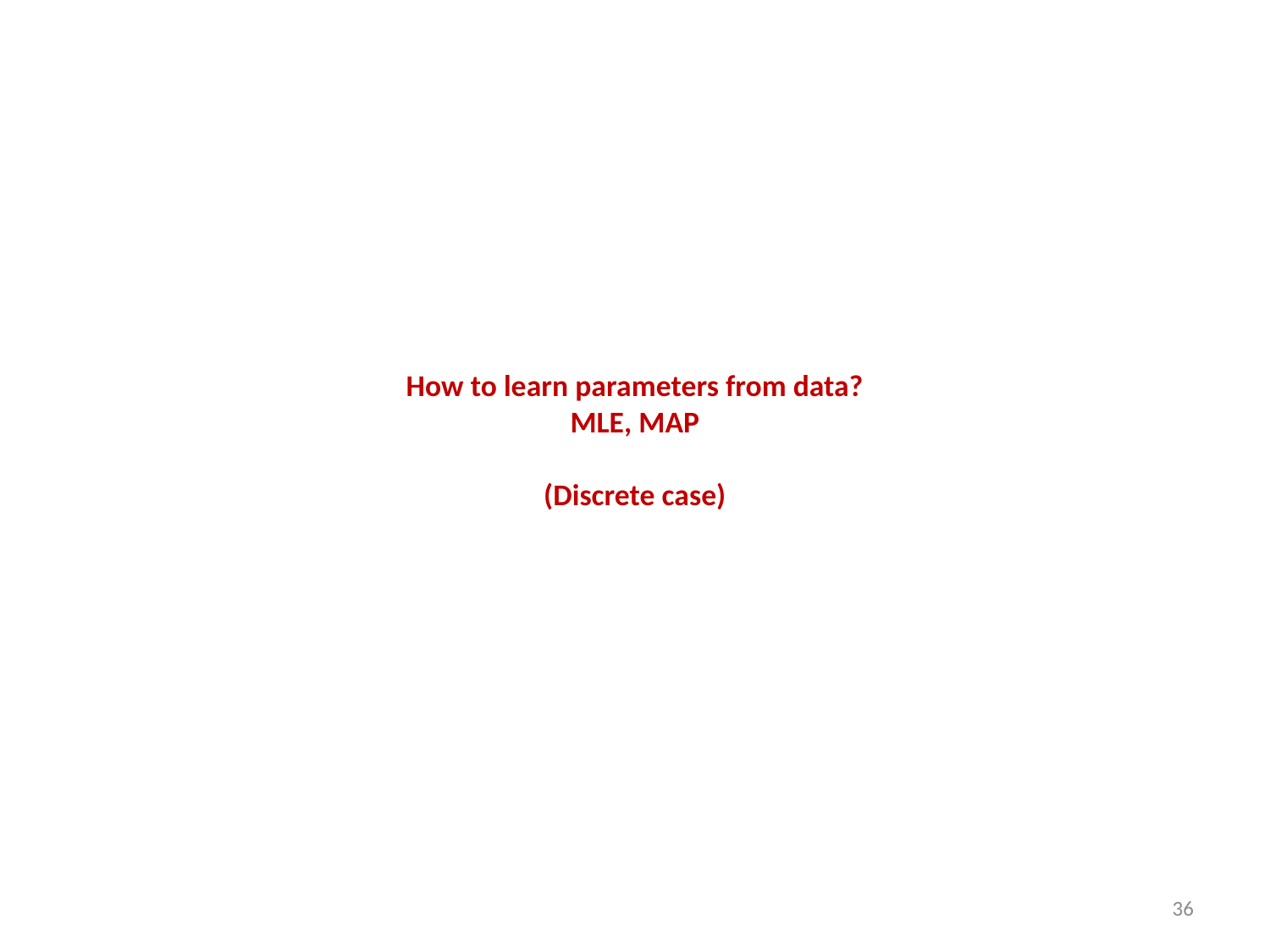

# How to learn parameters from data? MLE, MAP (Discrete case)
36